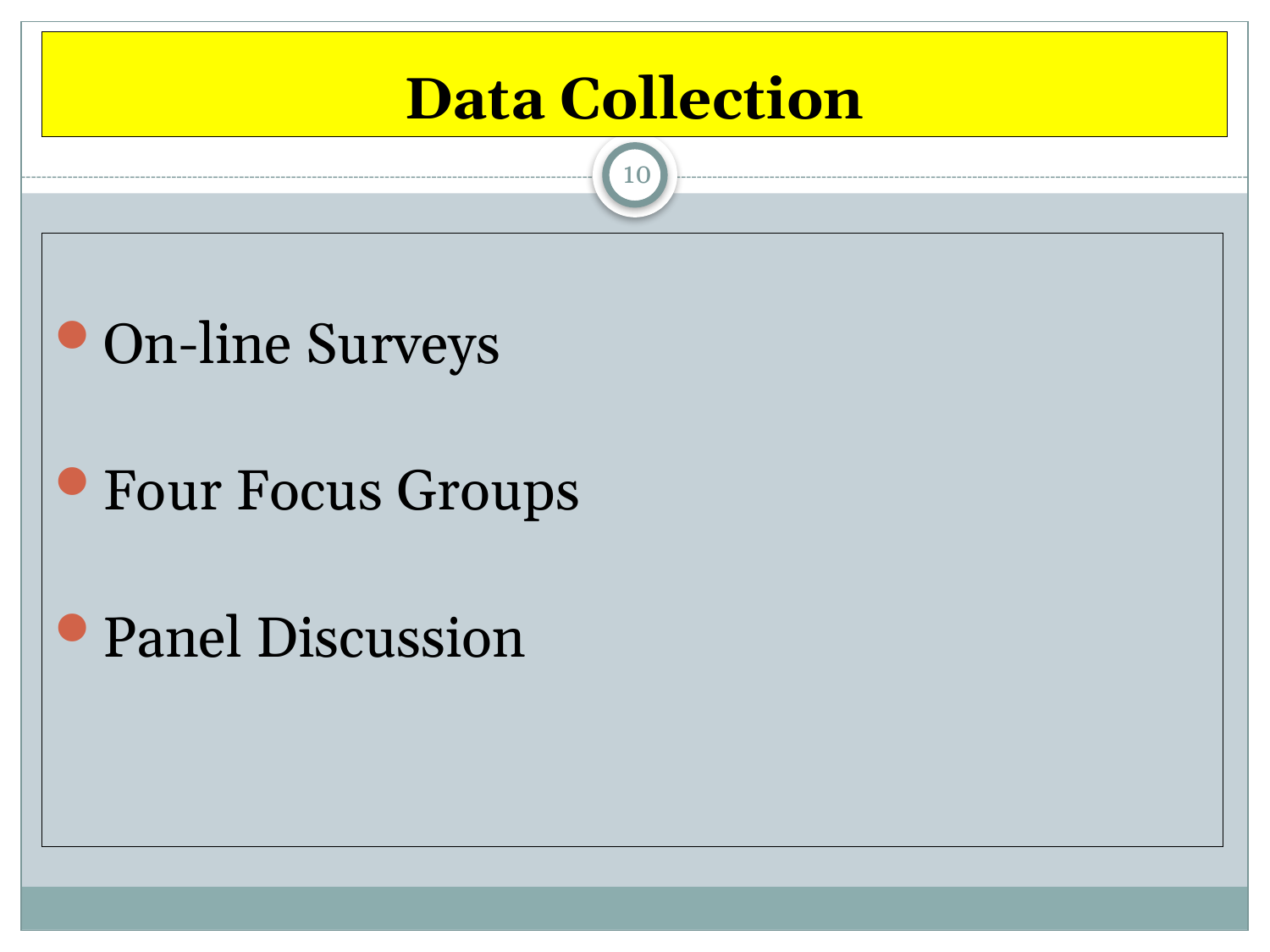

# Data Collection
10
On-line Surveys
Four Focus Groups
Panel Discussion